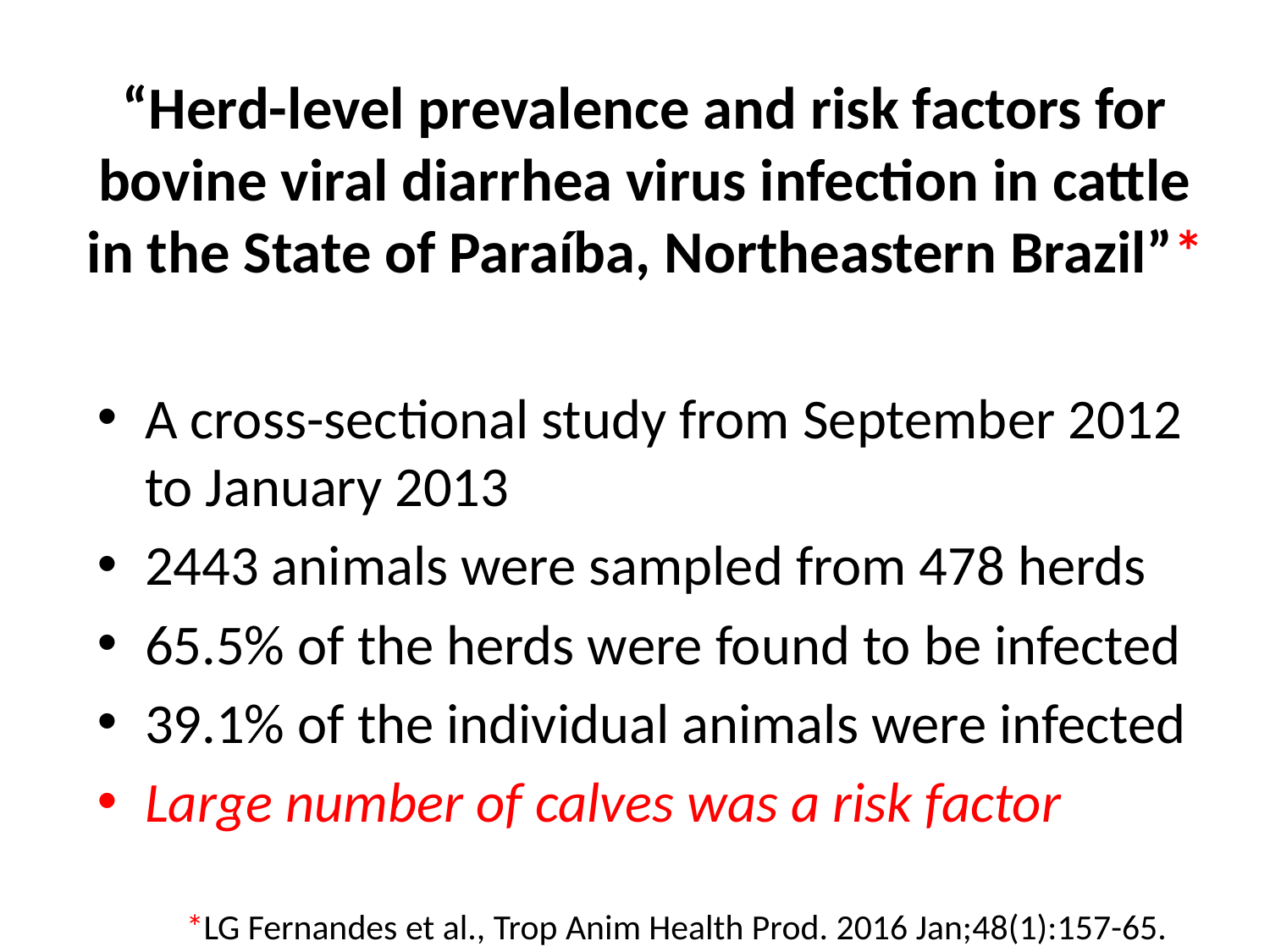

# “Herd-level prevalence and risk factors for bovine viral diarrhea virus infection in cattle in the State of Paraíba, Northeastern Brazil”*
A cross-sectional study from September 2012 to January 2013
2443 animals were sampled from 478 herds
65.5% of the herds were found to be infected
39.1% of the individual animals were infected
Large number of calves was a risk factor
*LG Fernandes et al., Trop Anim Health Prod. 2016 Jan;48(1):157-65.